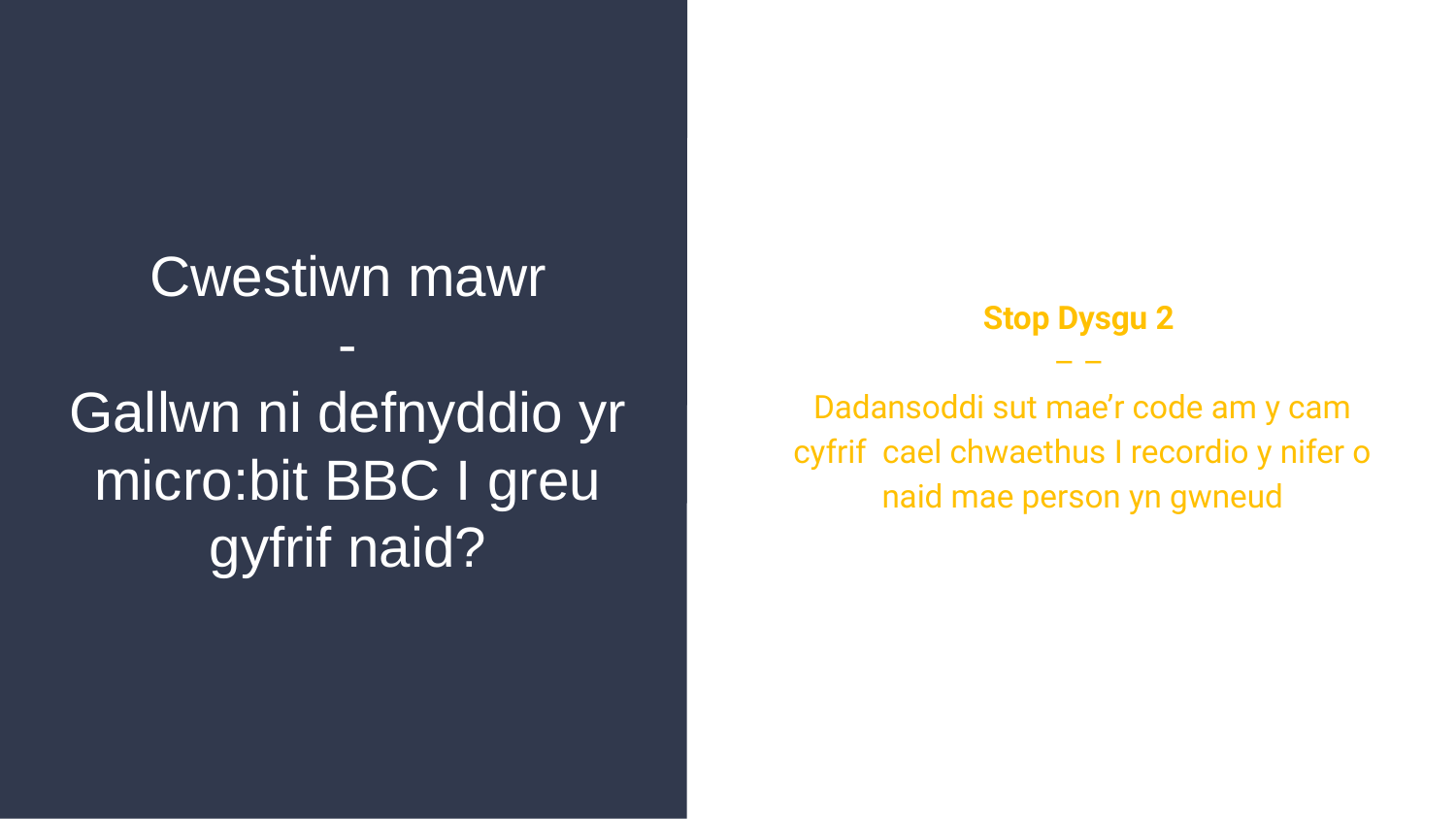

Stop Dysgu 2
– –
Dadansoddi sut mae’r code am y cam cyfrif  cael chwaethus I recordio y nifer o naid mae person yn gwneud

# Cwestiwn mawr - Gallwn ni defnyddio yr micro:bit BBC I greu gyfrif naid?